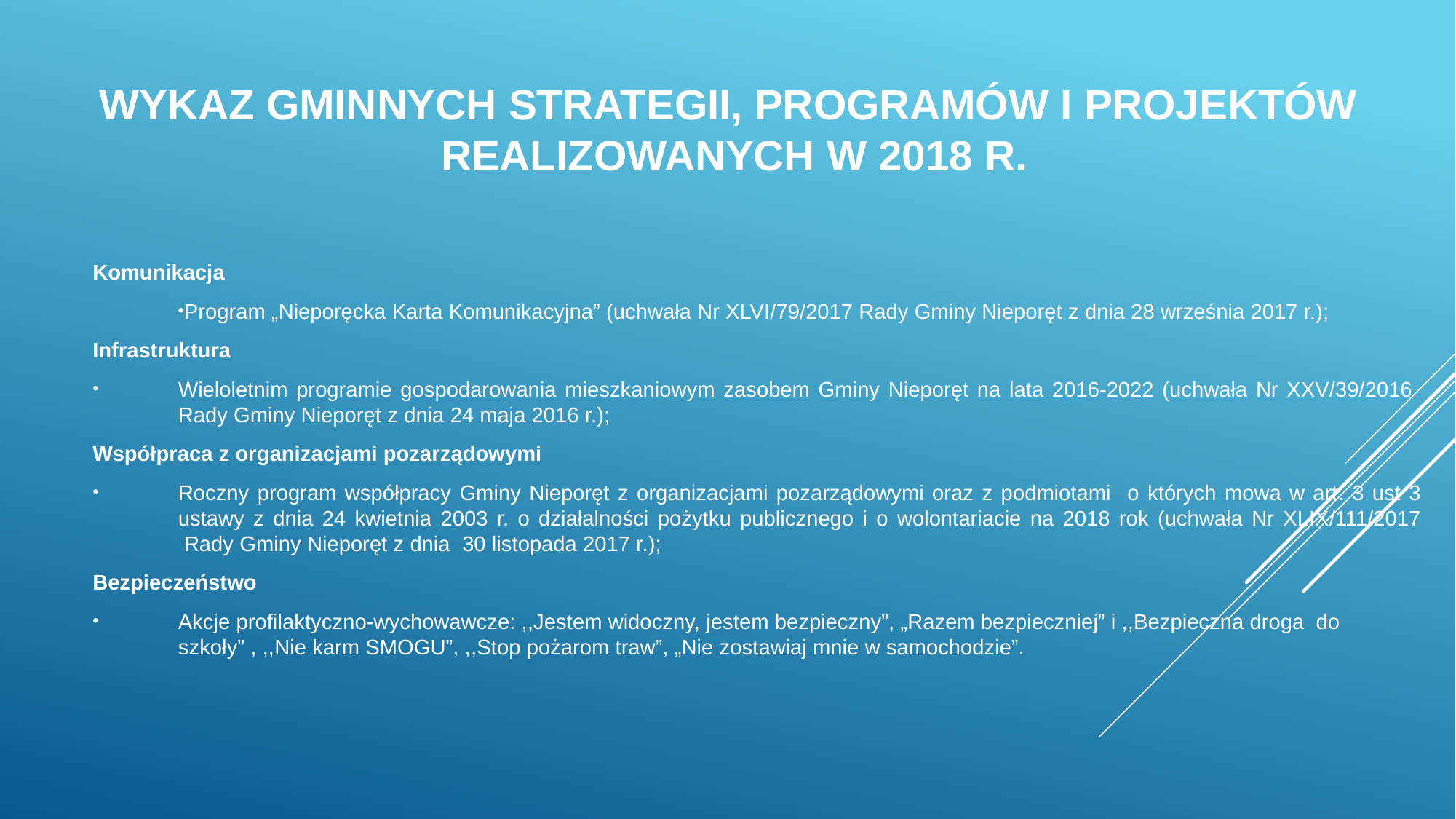

# WYKAZ GMINNYCH STRATEGII, PROGRAMÓW I PROJEKTÓW REALIZOWANYCH W 2018 R.

Komunikacja
Program „Nieporęcka Karta Komunikacyjna” (uchwała Nr XLVI/79/2017 Rady Gminy Nieporęt z dnia 28 września 2017 r.);
Infrastruktura
Wieloletnim programie gospodarowania mieszkaniowym zasobem Gminy Nieporęt na lata 2016-2022 (uchwała Nr XXV/39/2016
Rady Gminy Nieporęt z dnia 24 maja 2016 r.);
Współpraca z organizacjami pozarządowymi
Roczny program współpracy Gminy Nieporęt z organizacjami pozarządowymi oraz z podmiotami  o których mowa w art. 3 ust 3 ustawy z dnia 24 kwietnia 2003 r. o działalności pożytku publicznego i o wolontariacie na 2018 rok (uchwała Nr XLIX/111/2017
 Rady Gminy Nieporęt z dnia  30 listopada 2017 r.);
Bezpieczeństwo
Akcje profilaktyczno-wychowawcze: ,,Jestem widoczny, jestem bezpieczny”, „Razem bezpieczniej” i ,,Bezpieczna droga  do szkoły” , ,,Nie karm SMOGU”, ,,Stop pożarom traw”, „Nie zostawiaj mnie w samochodzie”.